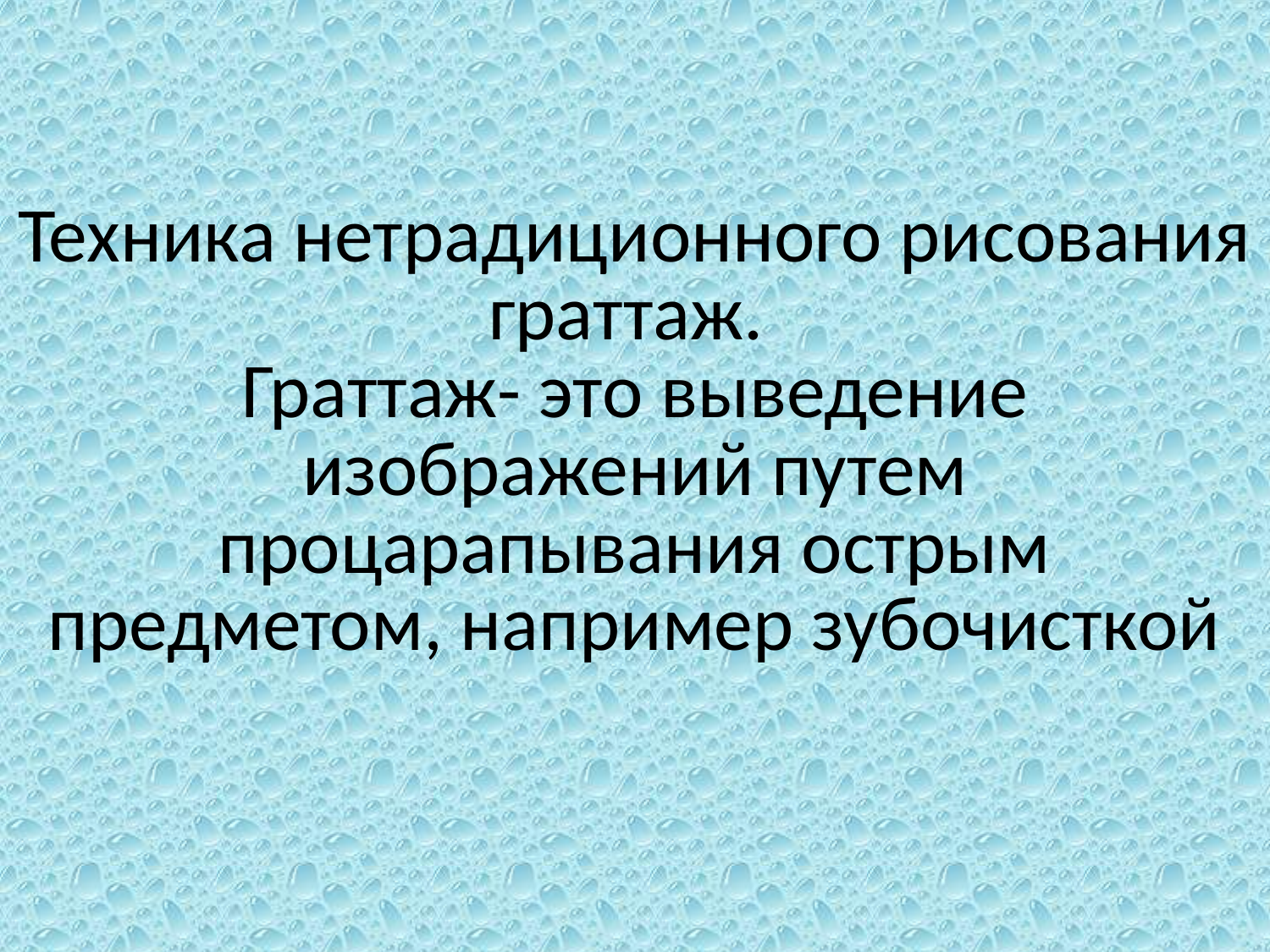

# Техника нетрадиционного рисования граттаж. Граттаж- это выведение изображений путем процарапывания острым предметом, например зубочисткой